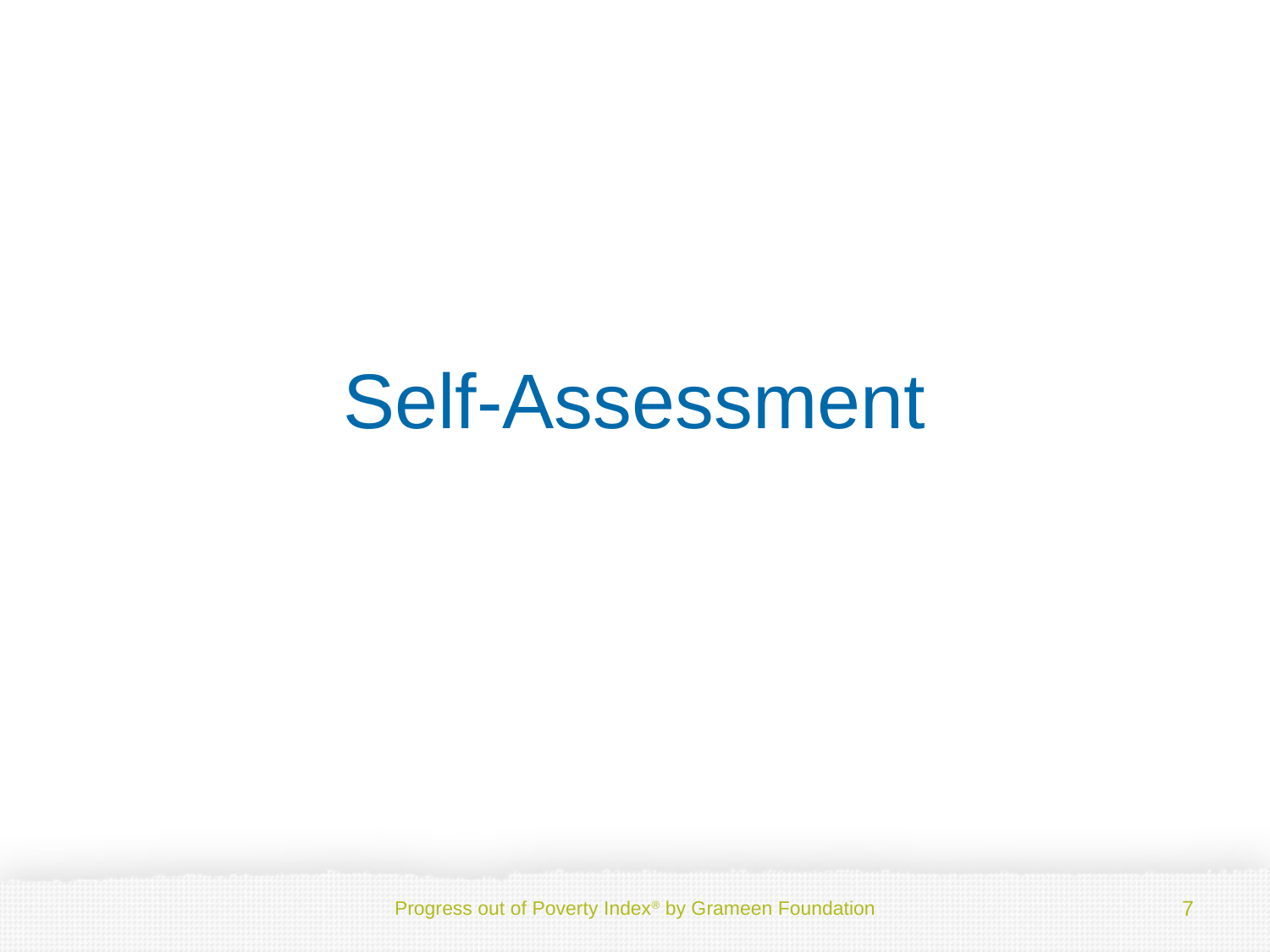

# Self-Assessment
Progress out of Poverty Index® by Grameen Foundation
7